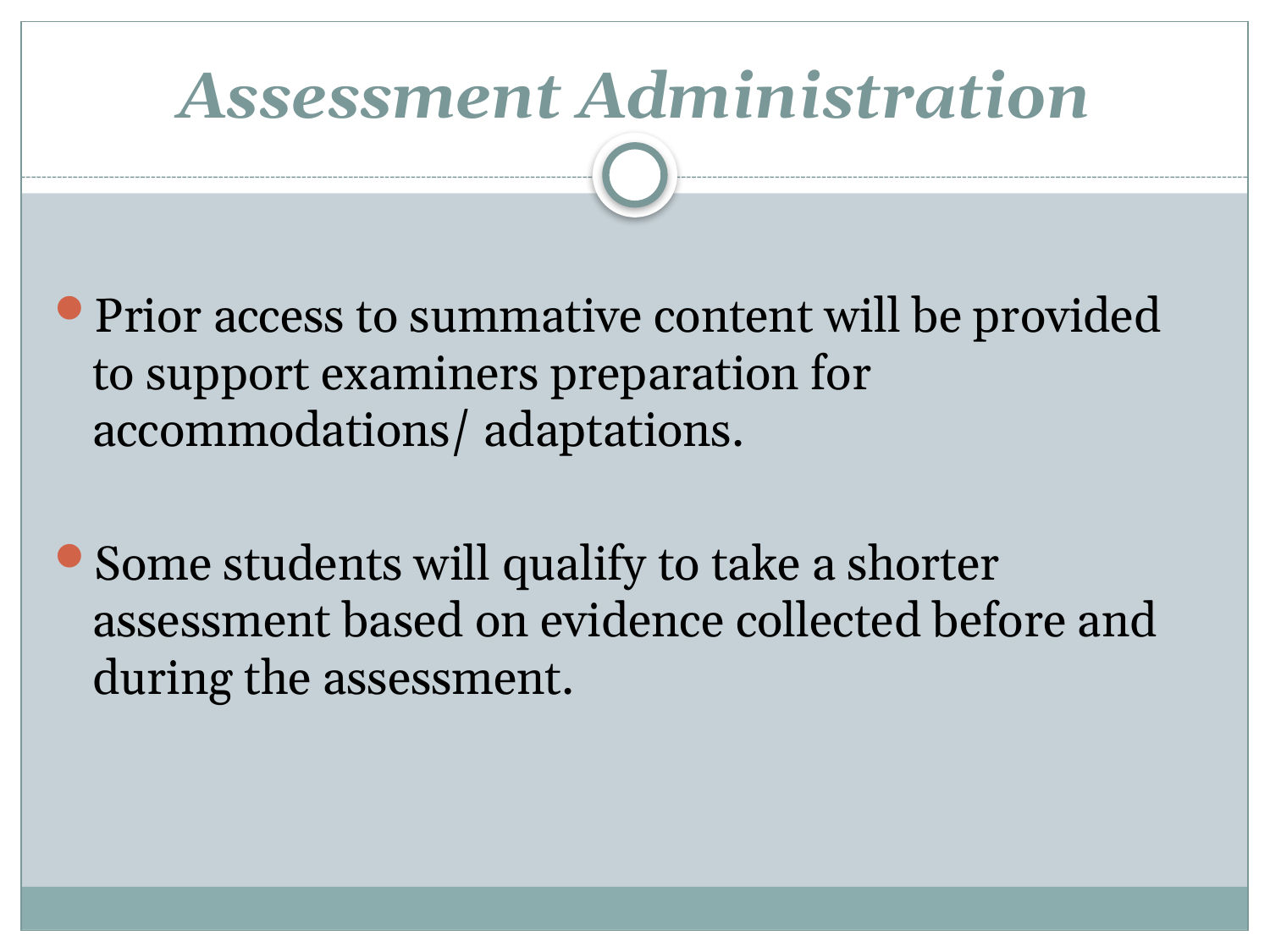

# Assessment Administration

Prior access to summative content will be provided to support examiners preparation for accommodations/ adaptations.

Some students will qualify to take a shorter assessment based on evidence collected before and during the assessment.